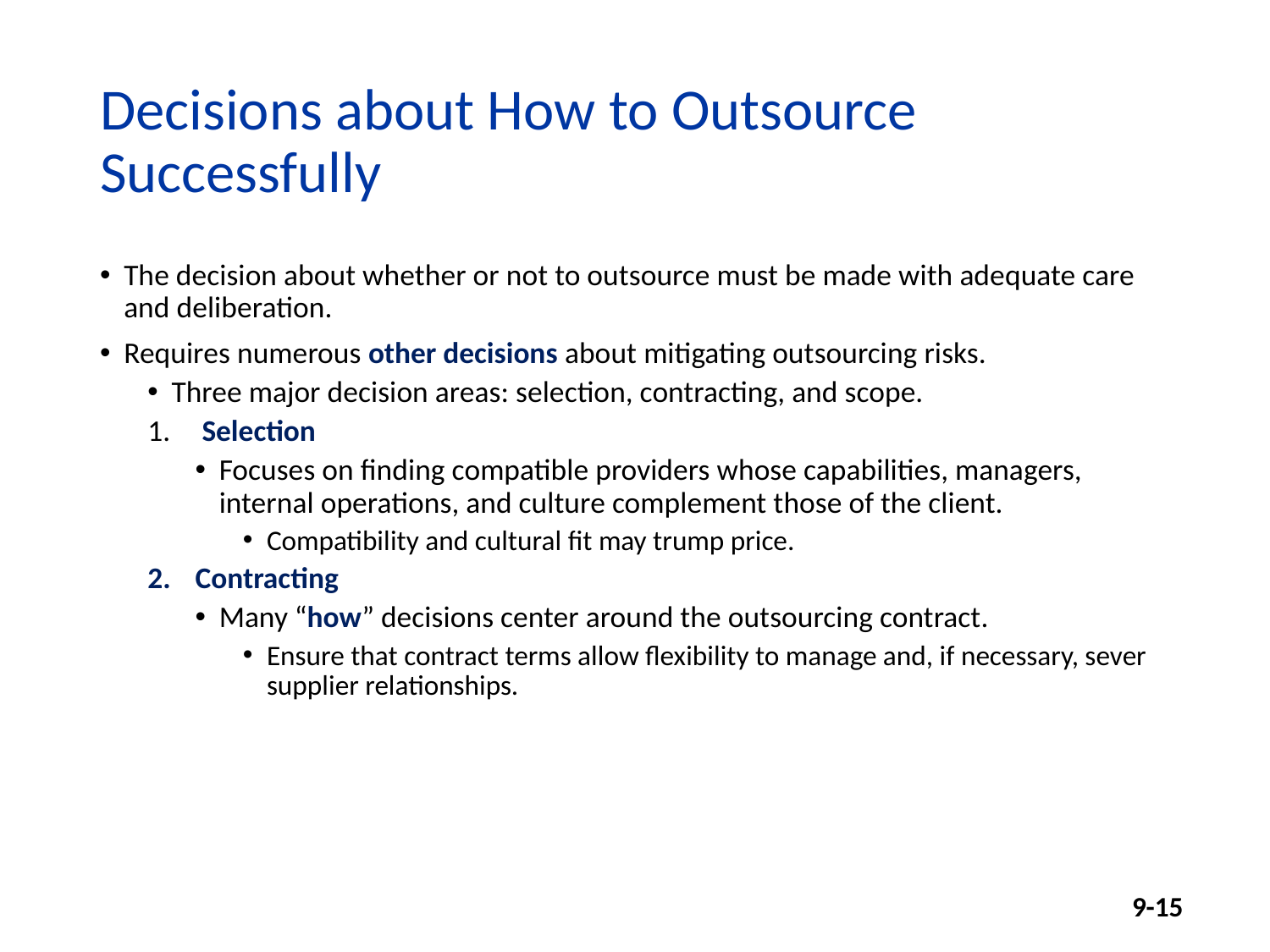

# Decisions about How to Outsource Successfully
The decision about whether or not to outsource must be made with adequate care and deliberation.
Requires numerous other decisions about mitigating outsourcing risks.
Three major decision areas: selection, contracting, and scope.
 Selection
Focuses on finding compatible providers whose capabilities, managers, internal operations, and culture complement those of the client.
Compatibility and cultural fit may trump price.
Contracting
Many “how” decisions center around the outsourcing contract.
Ensure that contract terms allow flexibility to manage and, if necessary, sever supplier relationships.